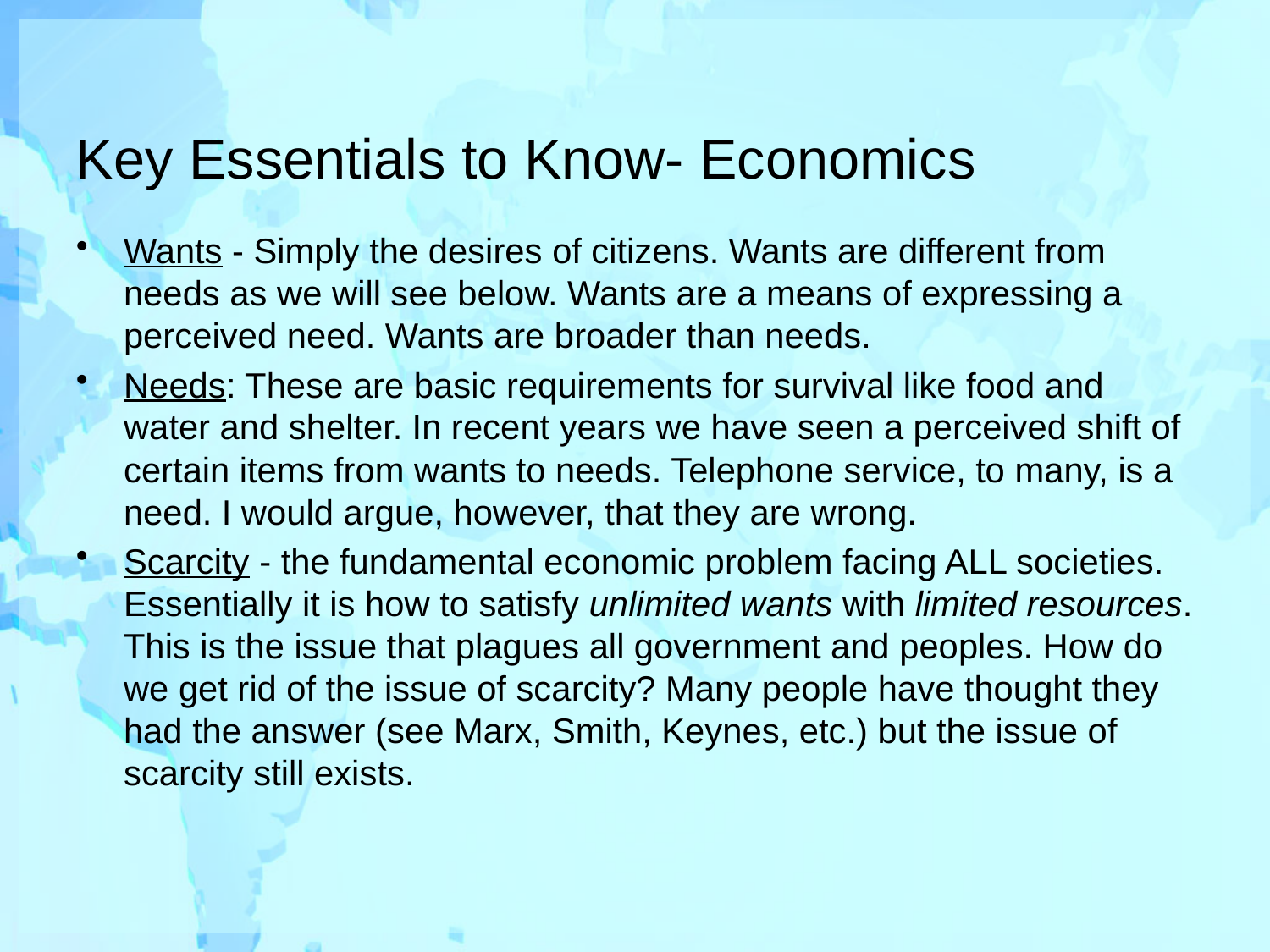

# Key Essentials to Know- Economics
Wants - Simply the desires of citizens. Wants are different from needs as we will see below. Wants are a means of expressing a perceived need. Wants are broader than needs.
Needs: These are basic requirements for survival like food and water and shelter. In recent years we have seen a perceived shift of certain items from wants to needs. Telephone service, to many, is a need. I would argue, however, that they are wrong.
Scarcity - the fundamental economic problem facing ALL societies. Essentially it is how to satisfy unlimited wants with limited resources. This is the issue that plagues all government and peoples. How do we get rid of the issue of scarcity? Many people have thought they had the answer (see Marx, Smith, Keynes, etc.) but the issue of scarcity still exists.